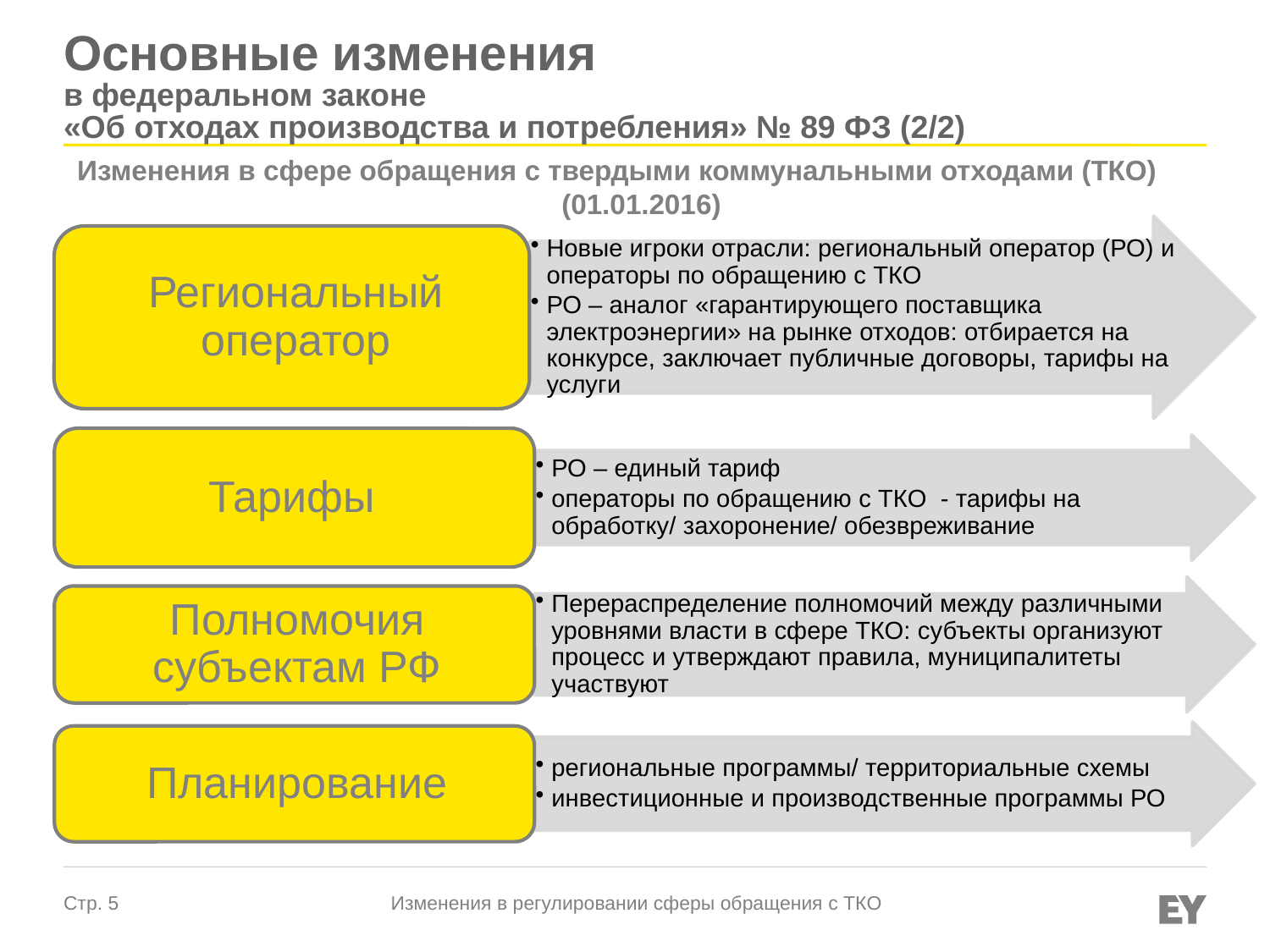

# Основные изменения в федеральном законе «Об отходах производства и потребления» № 89 ФЗ (2/2)
Изменения в сфере обращения с твердыми коммунальными отходами (ТКО) (01.01.2016)
Новые игроки отрасли: региональный оператор (РО) и операторы по обращению с ТКО
РО – аналог «гарантирующего поставщика электроэнергии» на рынке отходов: отбирается на конкурсе, заключает публичные договоры, тарифы на услуги
Региональный оператор
РО – единый тариф
операторы по обращению с ТКО  - тарифы на обработку/ захоронение/ обезвреживание
Тарифы
Перераспределение полномочий между различными уровнями власти в сфере ТКО: субъекты организуют процесс и утверждают правила, муниципалитеты участвуют
Полномочия субъектам РФ
региональные программы/ территориальные схемы
инвестиционные и производственные программы РО
Планирование
Изменения в регулировании сферы обращения с ТКО